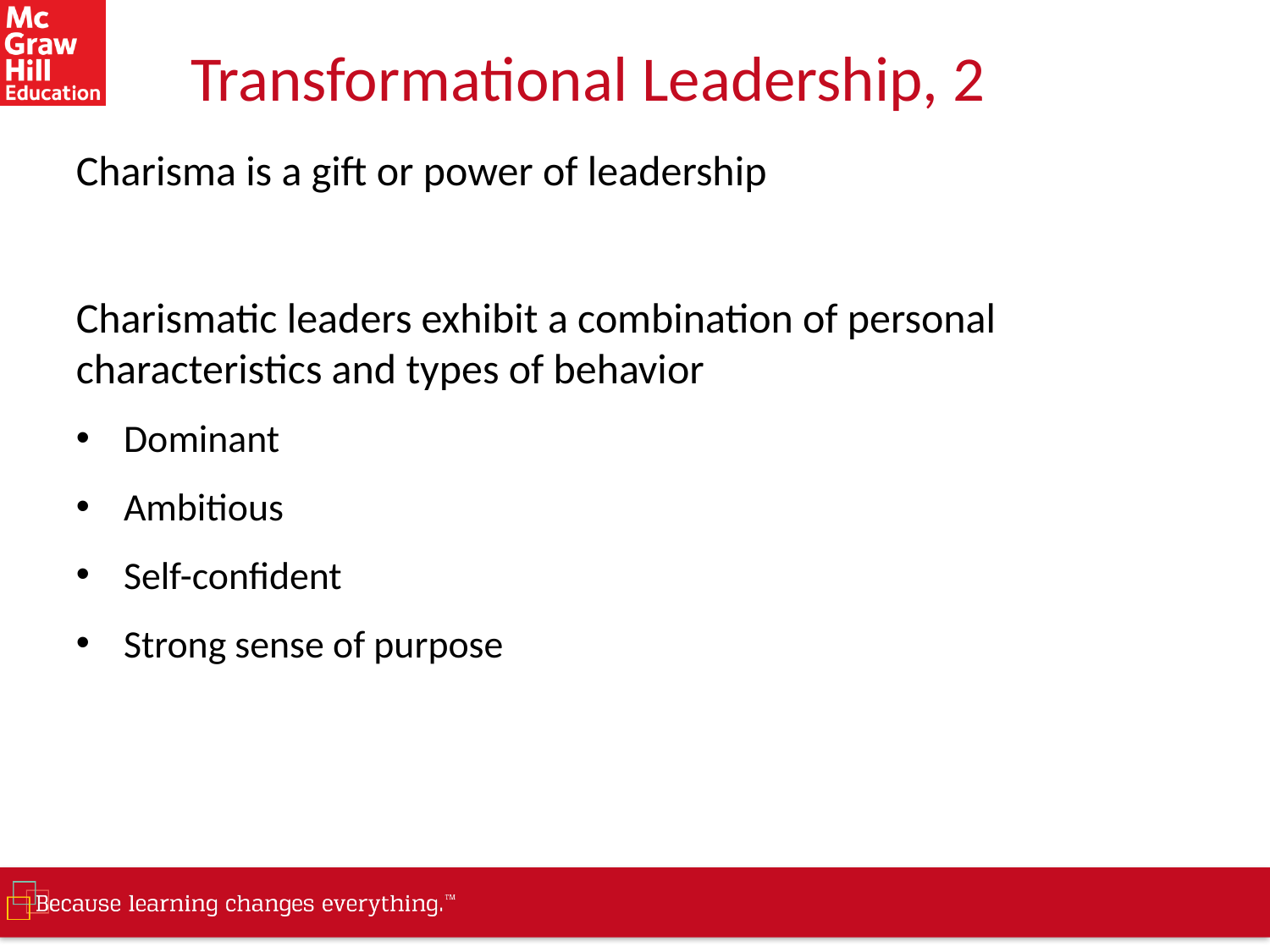

# Transformational Leadership, 2
Charisma is a gift or power of leadership

Charismatic leaders exhibit a combination of personal characteristics and types of behavior
Dominant
Ambitious
Self-confident
Strong sense of purpose